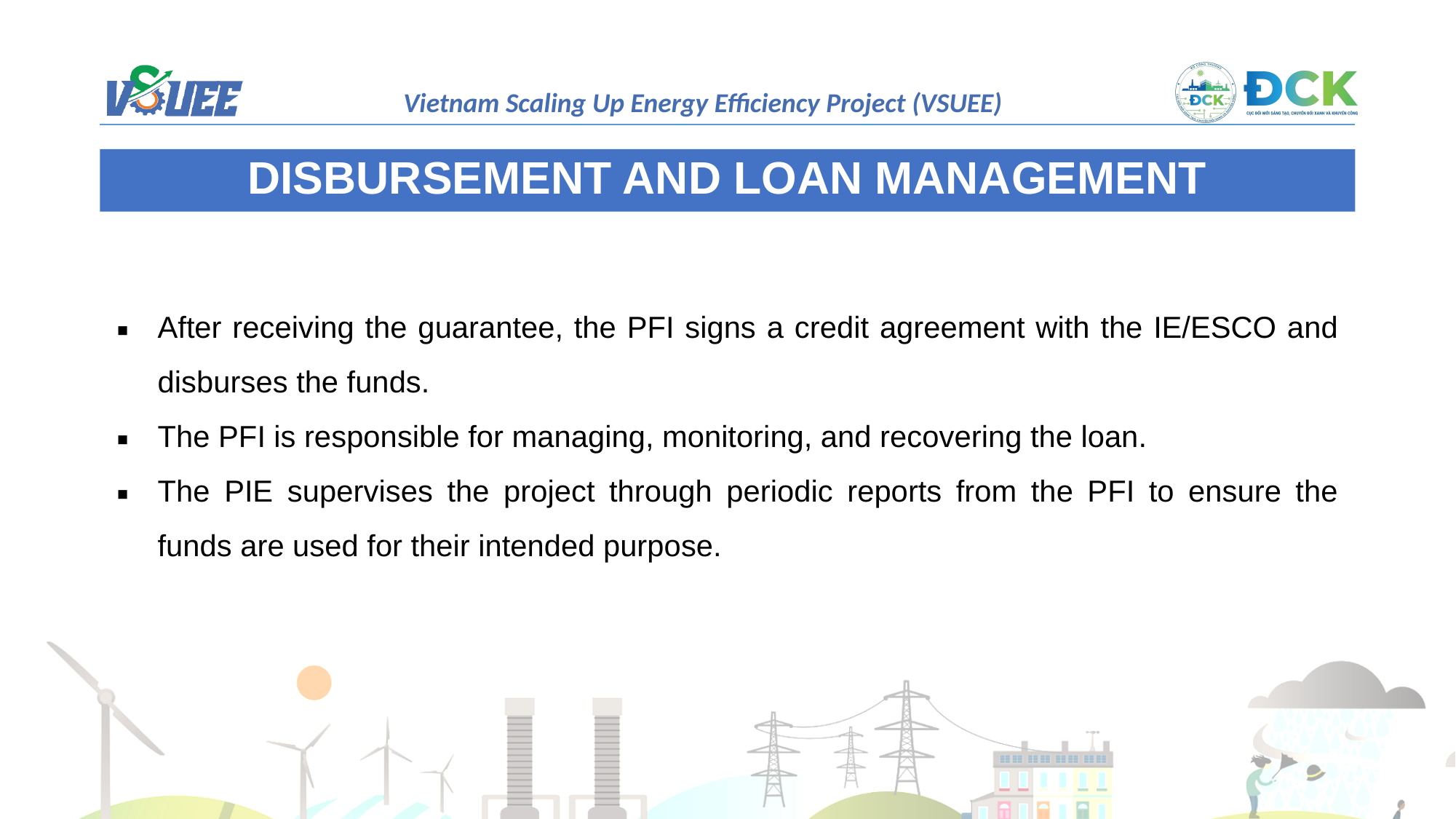

DISBURSEMENT AND LOAN MANAGEMENT
After receiving the guarantee, the PFI signs a credit agreement with the IE/ESCO and disburses the funds.
The PFI is responsible for managing, monitoring, and recovering the loan.
The PIE supervises the project through periodic reports from the PFI to ensure the funds are used for their intended purpose.